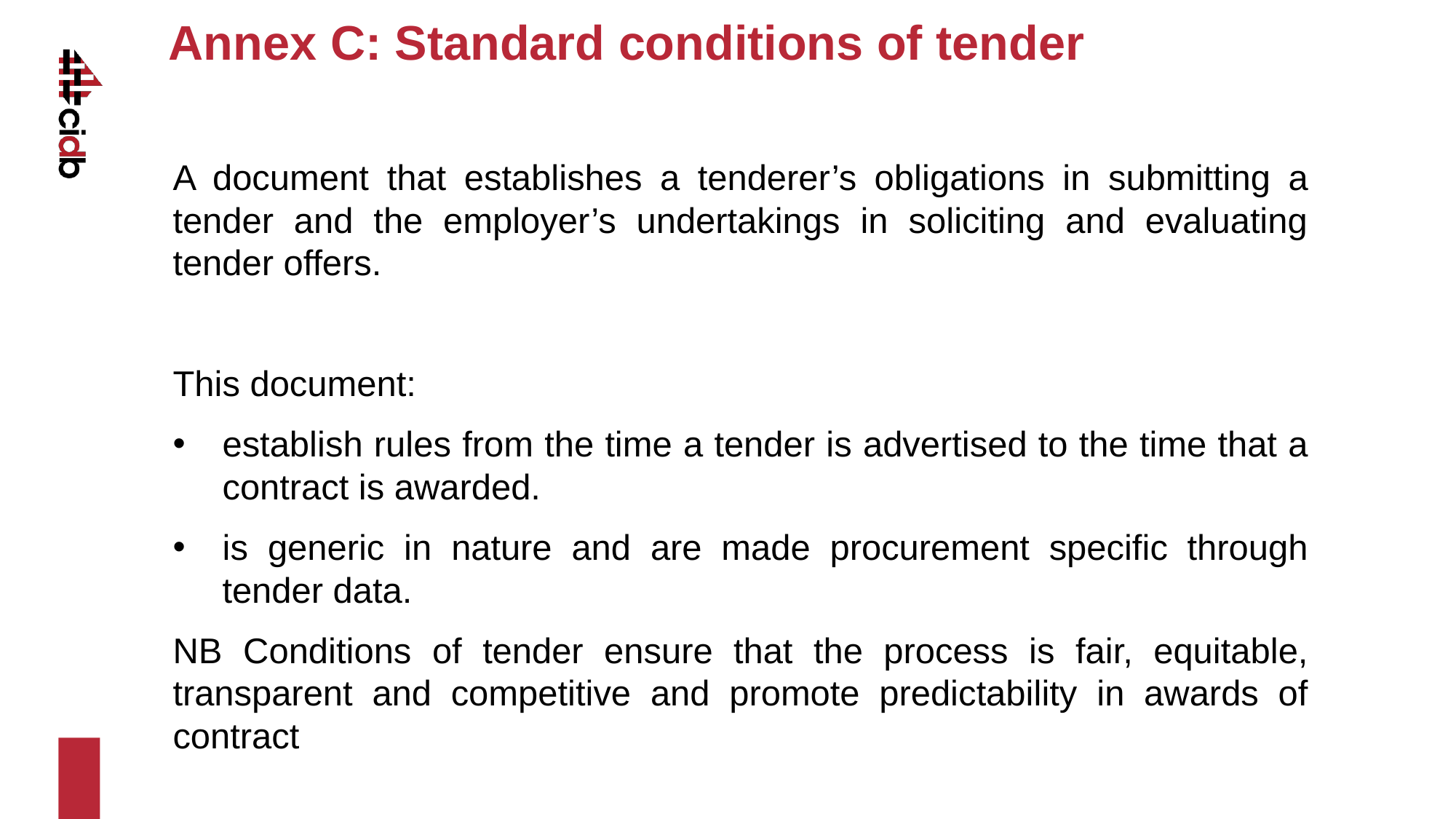

# Annex C: Standard conditions of tender
A document that establishes a tenderer’s obligations in submitting a tender and the employer’s undertakings in soliciting and evaluating tender offers.

This document:
establish rules from the time a tender is advertised to the time that a contract is awarded.
is generic in nature and are made procurement specific through tender data.
NB Conditions of tender ensure that the process is fair, equitable, transparent and competitive and promote predictability in awards of contract